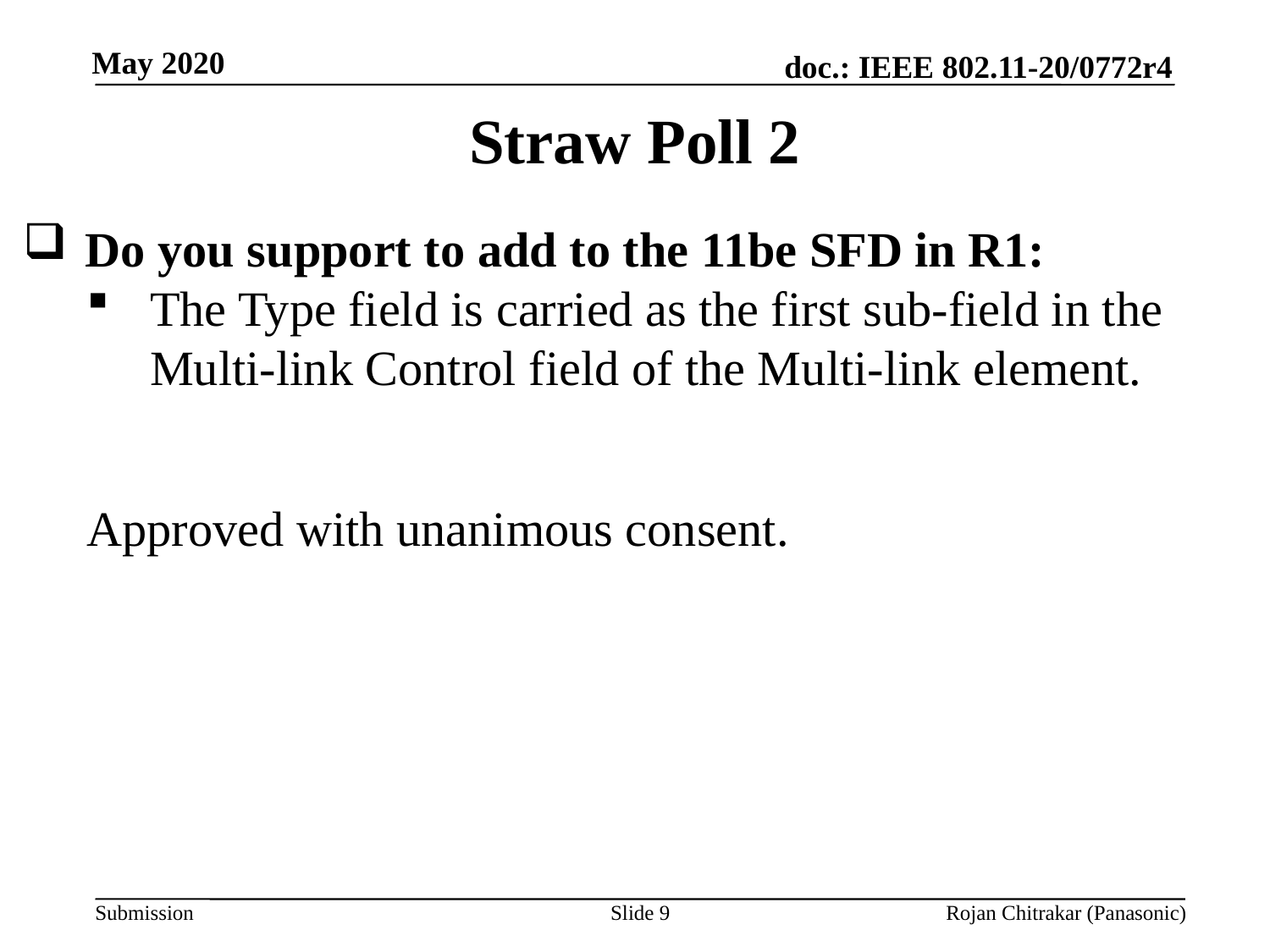

Straw Poll 2
Do you support to add to the 11be SFD in R1:
The Type field is carried as the first sub-field in the Multi-link Control field of the Multi-link element.

Approved with unanimous consent.

Slide 9
Rojan Chitrakar (Panasonic)